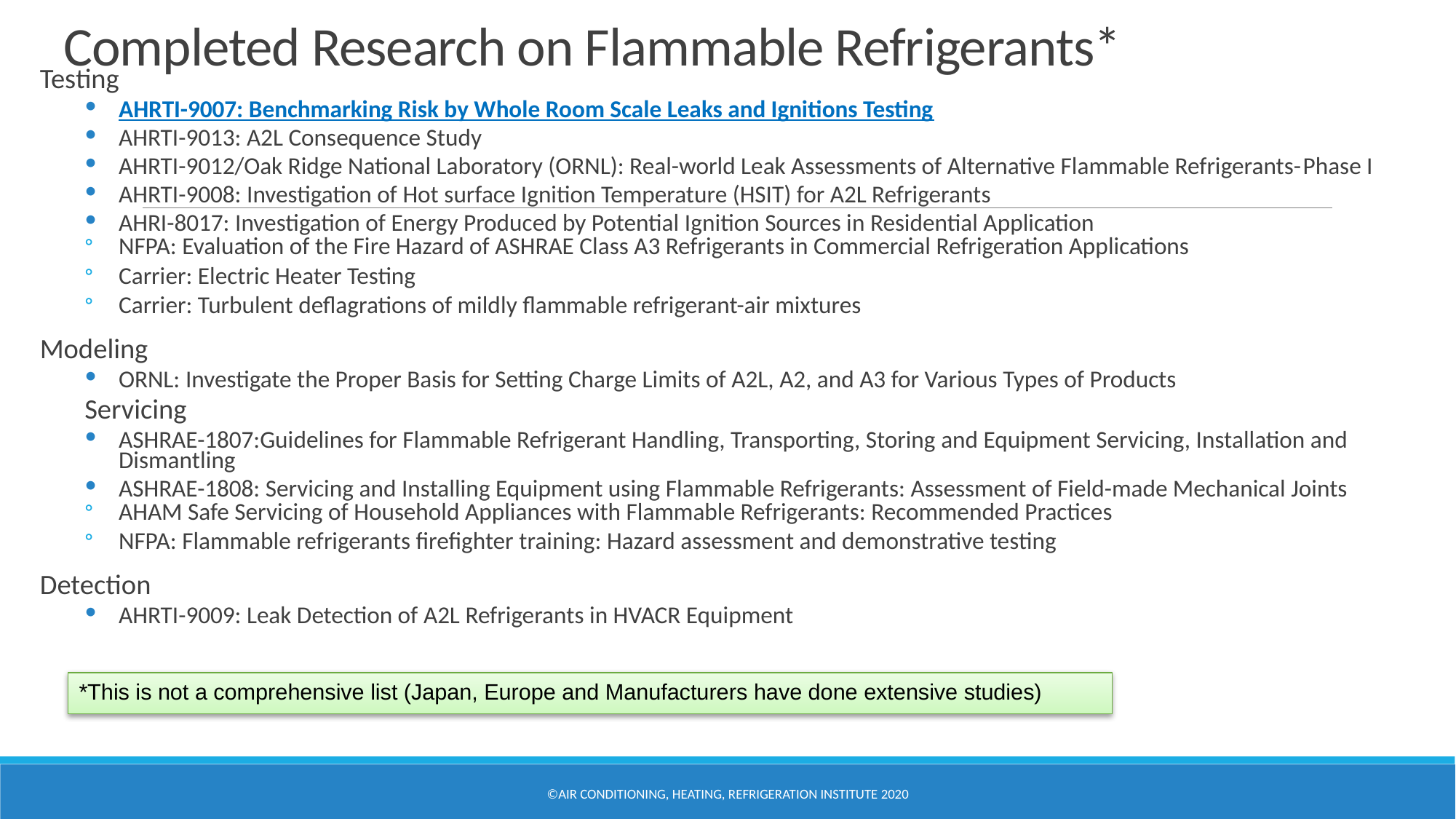

# Completed Research on Flammable Refrigerants*
Testing
AHRTI-9007: Benchmarking Risk by Whole Room Scale Leaks and Ignitions Testing
AHRTI-9013: A2L Consequence Study
AHRTI-9012/Oak Ridge National Laboratory (ORNL): Real-world Leak Assessments of Alternative Flammable Refrigerants-Phase I
AHRTI-9008: Investigation of Hot surface Ignition Temperature (HSIT) for A2L Refrigerants
AHRI-8017: Investigation of Energy Produced by Potential Ignition Sources in Residential Application
NFPA: Evaluation of the Fire Hazard of ASHRAE Class A3 Refrigerants in Commercial Refrigeration Applications
Carrier: Electric Heater Testing
Carrier: Turbulent deﬂagrations of mildly ﬂammable refrigerant-air mixtures
Modeling
ORNL: Investigate the Proper Basis for Setting Charge Limits of A2L, A2, and A3 for Various Types of Products
Servicing
ASHRAE-1807:Guidelines for Flammable Refrigerant Handling, Transporting, Storing and Equipment Servicing, Installation and Dismantling
ASHRAE-1808: Servicing and Installing Equipment using Flammable Refrigerants: Assessment of Field-made Mechanical Joints
AHAM Safe Servicing of Household Appliances with Flammable Refrigerants: Recommended Practices
NFPA: Flammable refrigerants firefighter training: Hazard assessment and demonstrative testing
Detection
AHRTI-9009: Leak Detection of A2L Refrigerants in HVACR Equipment

*This is not a comprehensive list (Japan, Europe and Manufacturers have done extensive studies)
©Air Conditioning, Heating, Refrigeration Institute 2020